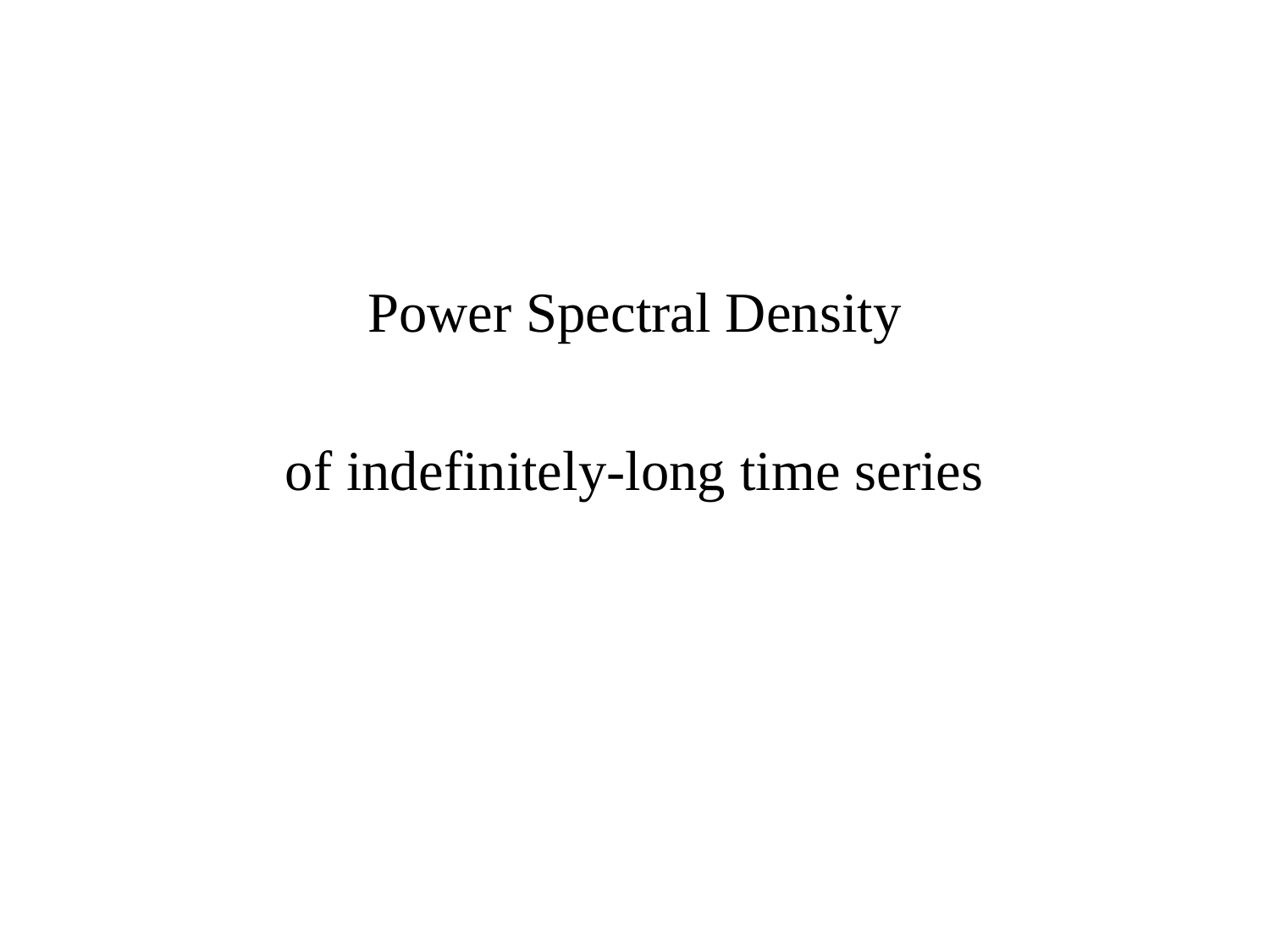

Power Spectral Density

of indefinitely-long time series